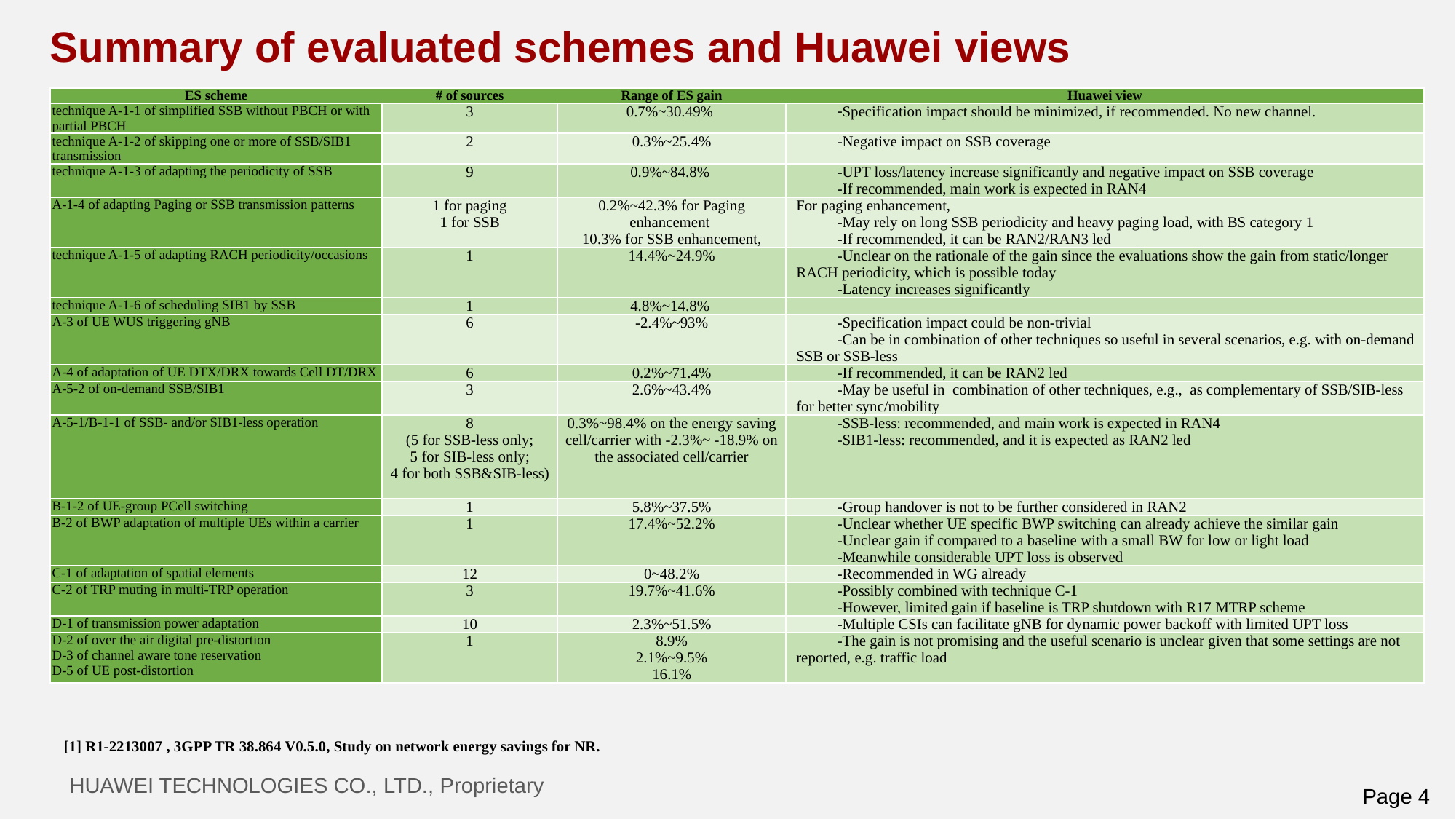

Summary of evaluated schemes and Huawei views
| ES scheme | # of sources | Range of ES gain | Huawei view |
| --- | --- | --- | --- |
| technique A-1-1 of simplified SSB without PBCH or with partial PBCH | 3 | 0.7%~30.49% | Specification impact should be minimized, if recommended. No new channel. |
| technique A-1-2 of skipping one or more of SSB/SIB1 transmission | 2 | 0.3%~25.4% | Negative impact on SSB coverage |
| technique A-1-3 of adapting the periodicity of SSB | 9 | 0.9%~84.8% | UPT loss/latency increase significantly and negative impact on SSB coverage If recommended, main work is expected in RAN4 |
| A-1-4 of adapting Paging or SSB transmission patterns | 1 for paging 1 for SSB | 0.2%~42.3% for Paging enhancement 10.3% for SSB enhancement, | For paging enhancement, May rely on long SSB periodicity and heavy paging load, with BS category 1 If recommended, it can be RAN2/RAN3 led |
| technique A-1-5 of adapting RACH periodicity/occasions | 1 | 14.4%~24.9% | Unclear on the rationale of the gain since the evaluations show the gain from static/longer RACH periodicity, which is possible today Latency increases significantly |
| technique A-1-6 of scheduling SIB1 by SSB | 1 | 4.8%~14.8% |  |
| A-3 of UE WUS triggering gNB | 6 | -2.4%~93% | Specification impact could be non-trivial Can be in combination of other techniques so useful in several scenarios, e.g. with on-demand SSB or SSB-less |
| A-4 of adaptation of UE DTX/DRX towards Cell DT/DRX | 6 | 0.2%~71.4% | If recommended, it can be RAN2 led |
| A-5-2 of on-demand SSB/SIB1 | 3 | 2.6%~43.4% | May be useful in combination of other techniques, e.g., as complementary of SSB/SIB-less for better sync/mobility |
| A-5-1/B-1-1 of SSB- and/or SIB1-less operation | 8 (5 for SSB-less only; 5 for SIB-less only; 4 for both SSB&SIB-less) | 0.3%~98.4% on the energy saving cell/carrier with -2.3%~ -18.9% on the associated cell/carrier | SSB-less: recommended, and main work is expected in RAN4 SIB1-less: recommended, and it is expected as RAN2 led |
| B-1-2 of UE-group PCell switching | 1 | 5.8%~37.5% | Group handover is not to be further considered in RAN2 |
| B-2 of BWP adaptation of multiple UEs within a carrier | 1 | 17.4%~52.2% | Unclear whether UE specific BWP switching can already achieve the similar gain Unclear gain if compared to a baseline with a small BW for low or light load Meanwhile considerable UPT loss is observed |
| C-1 of adaptation of spatial elements | 12 | 0~48.2% | Recommended in WG already |
| C-2 of TRP muting in multi-TRP operation | 3 | 19.7%~41.6% | Possibly combined with technique C-1 However, limited gain if baseline is TRP shutdown with R17 MTRP scheme |
| D-1 of transmission power adaptation | 10 | 2.3%~51.5% | Multiple CSIs can facilitate gNB for dynamic power backoff with limited UPT loss |
| D-2 of over the air digital pre-distortion D-3 of channel aware tone reservation D-5 of UE post-distortion | 1 | 8.9% 2.1%~9.5% 16.1% | The gain is not promising and the useful scenario is unclear given that some settings are not reported, e.g. traffic load |
[1] R1-2213007 , 3GPP TR 38.864 V0.5.0, Study on network energy savings for NR.